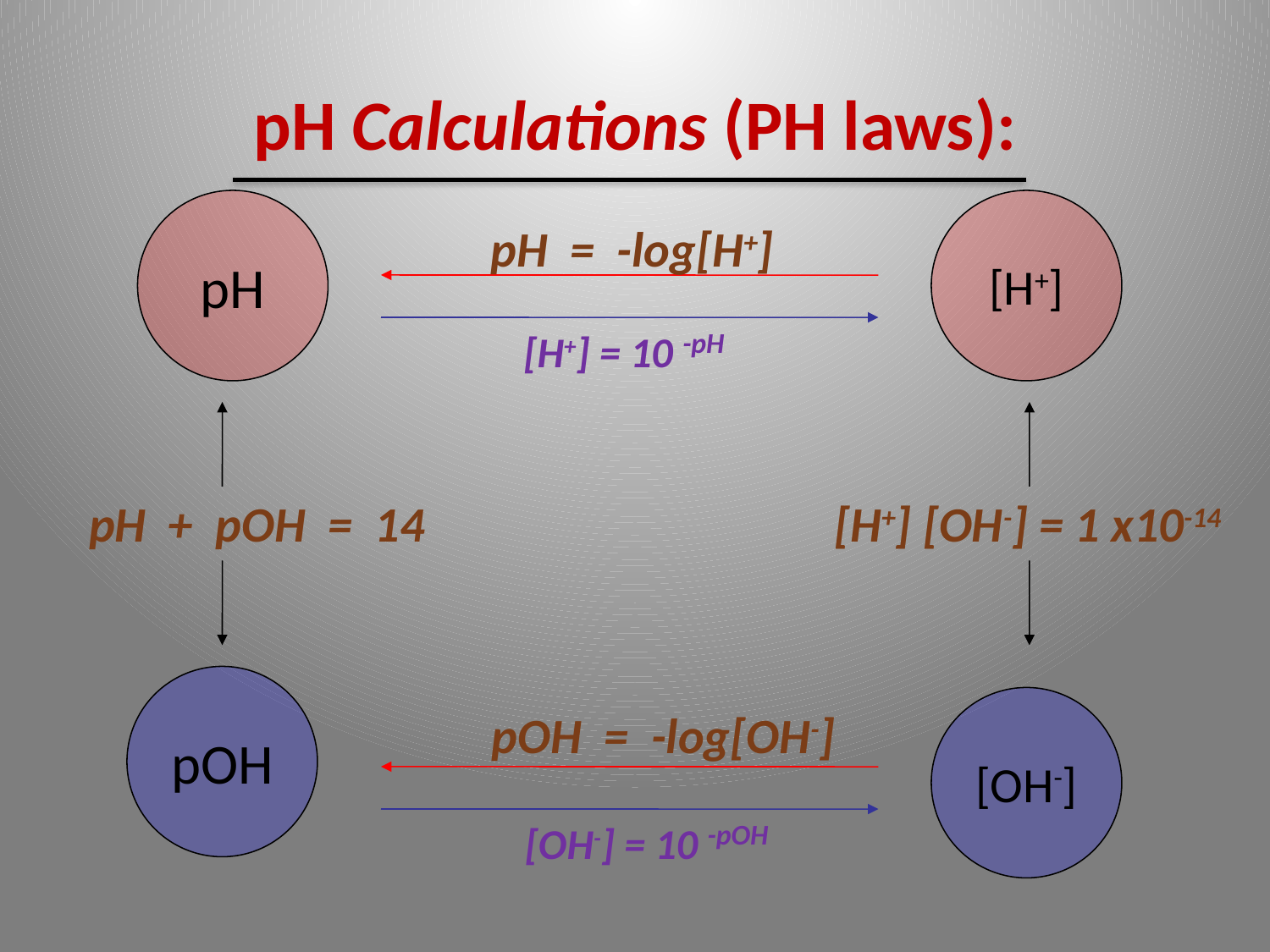

# pH Calculations (PH laws):
pH
[H+]
pH  =  -log[H+]

[H+] = 10 -pH

pH  +  pOH  =  14
[H+] [OH-] = 1 x10-14

pOH
[OH-]
pOH  =  -log[OH-]

[OH-] = 10 -pOH